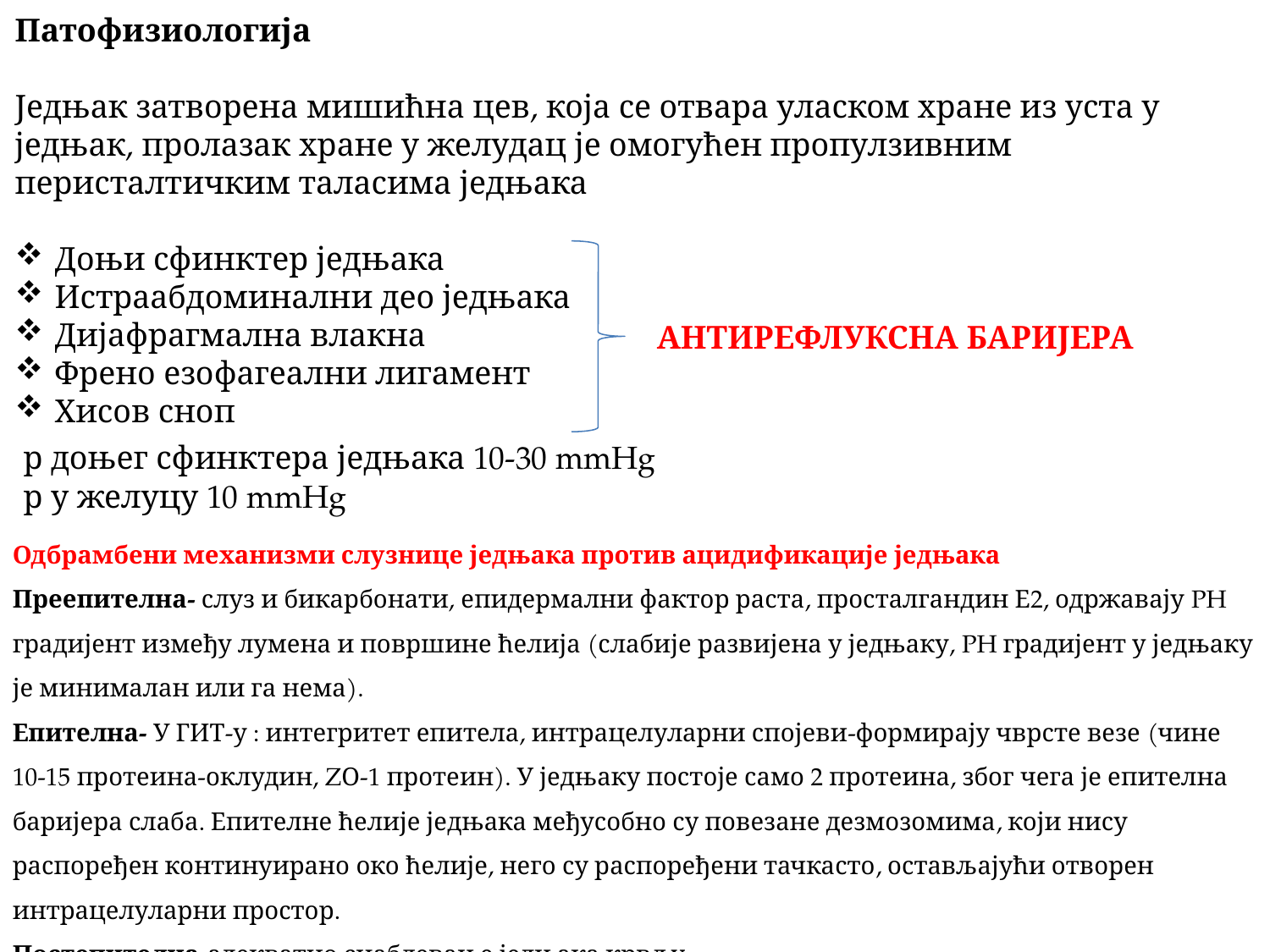

Патофизиологија

Једњак затворена мишићна цев, која се отвара уласком хране из уста у једњак, пролазак хране у желудац је омогућен пропулзивним перисталтичким таласима једњака

Доњи сфинктер једњака
Истраабдоминални део једњака
Дијафрагмална влакна
Френо езофагеални лигамент
Хисов сноп

АНТИРЕФЛУКСНА БАРИЈЕРА
р доњег сфинктера једњака 10-30 mmHg
р у желуцу 10 mmHg

Одбрамбени механизми слузнице једњака против ацидификације једњака
Преепителна- слуз и бикарбонати, епидермални фактор раста, просталгандин Е2, одржавају PH градијент између лумена и површине ћелија (слабије развијена у једњаку, PH градијент у једњаку је минималан или га нема).
Епителна- У ГИТ-у : интегритет епитела, интрацелуларни спојеви-формирају чврсте везе (чине 10-15 протеина-оклудин, ZО-1 протеин). У једњаку постоје само 2 протеина, због чега је епителна баријера слаба. Епителне ћелије једњака међусобно су повезане дезмозомима, који нису распоређен континуирано око ћелије, него су распоређени тачкасто, остављајући отворен интрацелуларни простор.
Постепителна-адекватно снабдевање једњака крвљу